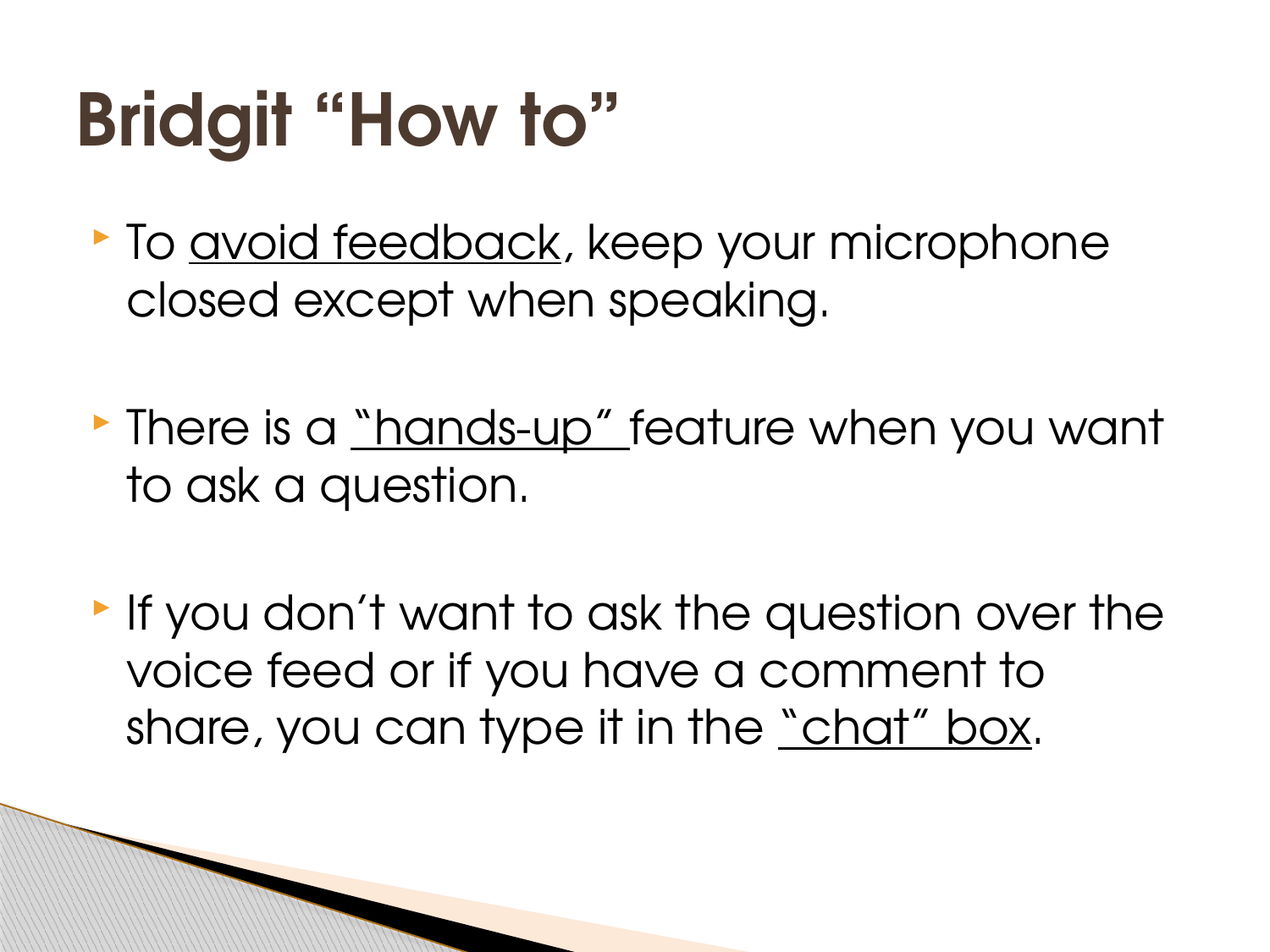

# Bridgit “How to”
To avoid feedback, keep your microphone closed except when speaking.

There is a “hands-up” feature when you want to ask a question.

If you don’t want to ask the question over the voice feed or if you have a comment to share, you can type it in the “chat” box.